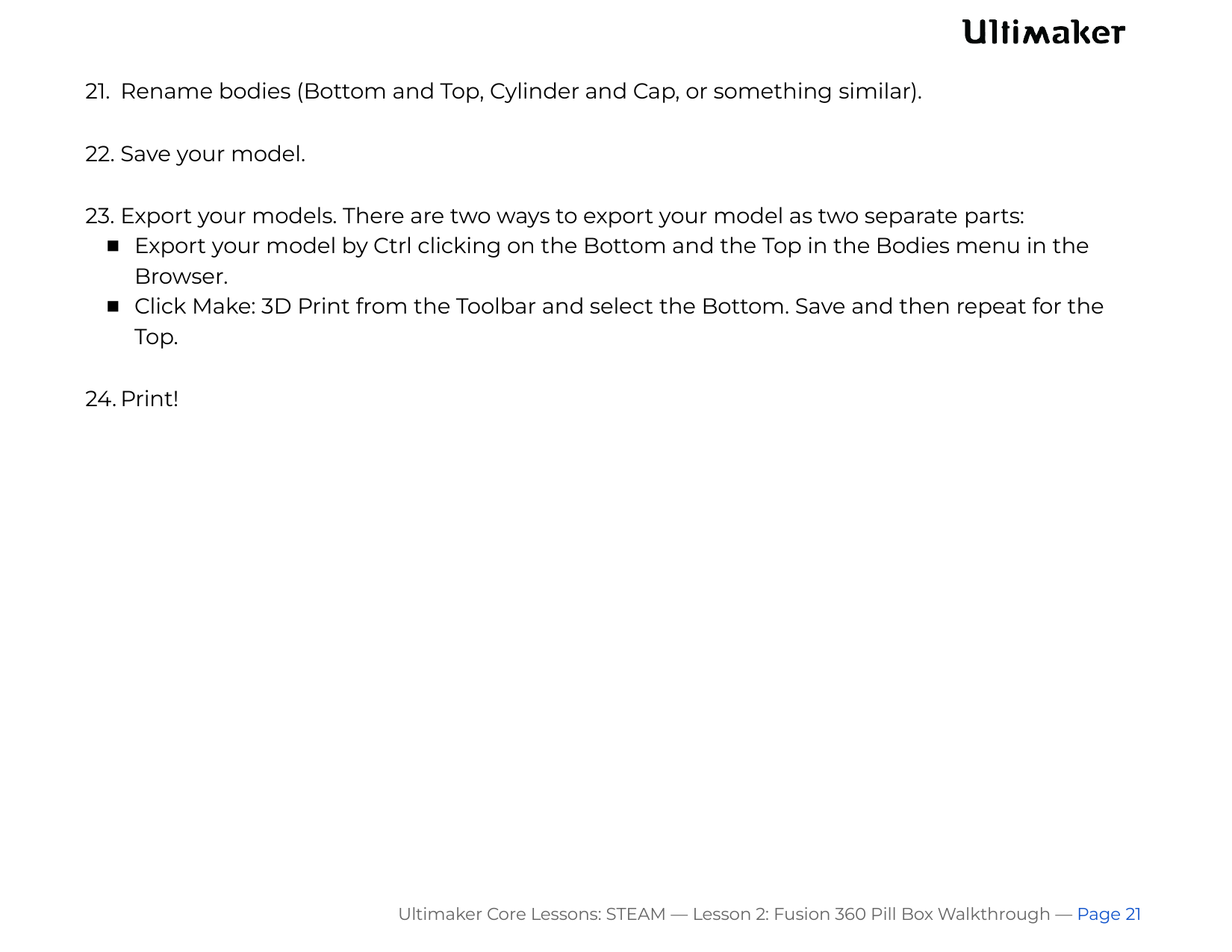

Rename bodies (Bottom and Top, Cylinder and Cap, or something similar).

Save your model.

Export your models. There are two ways to export your model as two separate parts:
Export your model by Ctrl clicking on the Bottom and the Top in the Bodies menu in the  Browser.
Click Make: 3D Print from the Toolbar and select the Bottom. Save and then repeat for the  Top.

Print!
Ultimaker Core Lessons: STEAM — Lesson 2: Fusion 360 Pill Box Walkthrough — Page 21